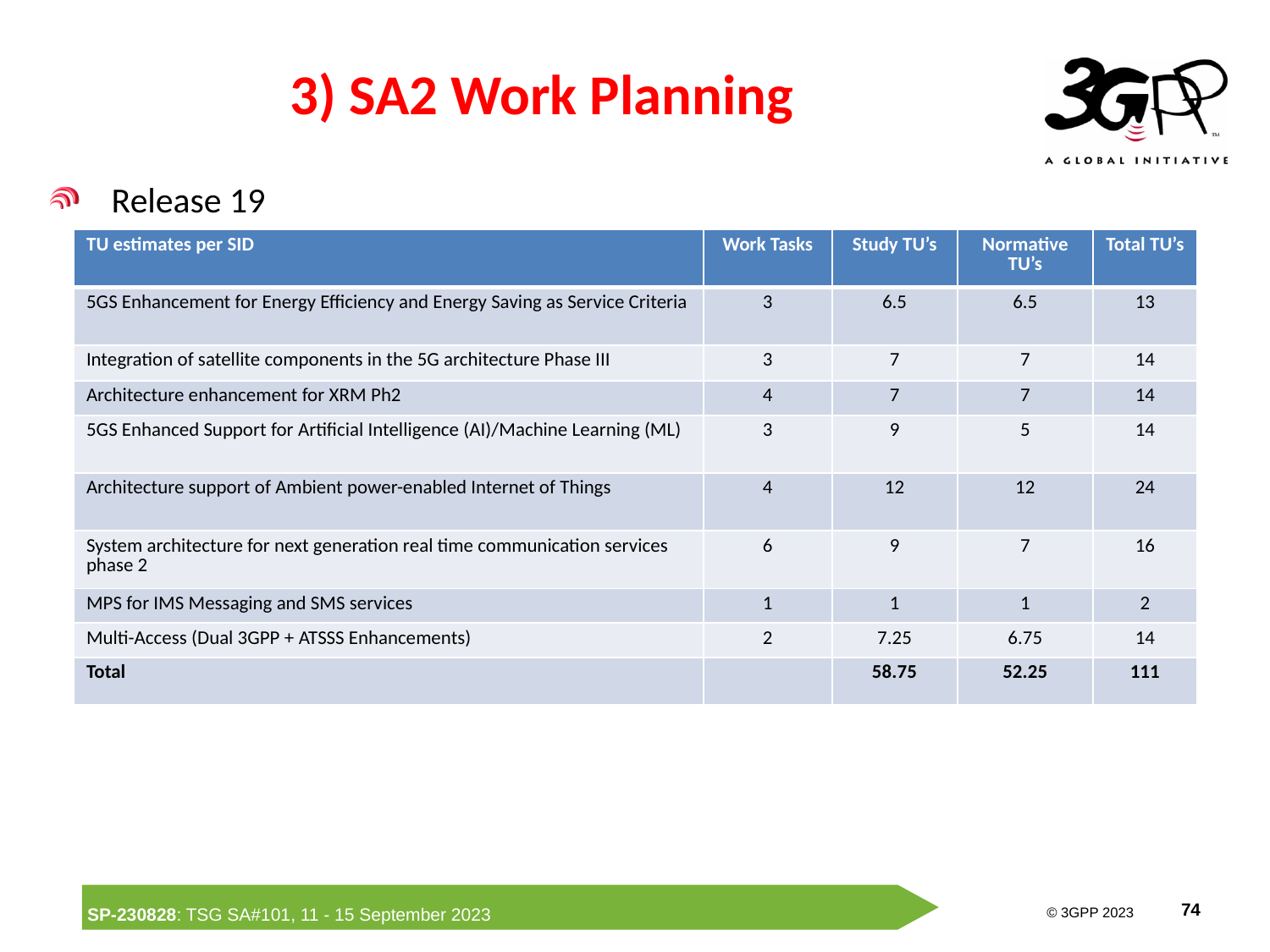

# 3) SA2 Work Planning
Release 19

Reminder of the TU budget estimate for Rel-19 endorsed in April in S2-2308264
The Max number of TUs available for Rel-19 SIs/WIs is estimated to be = 134 TUs  [< 50% for the first package]
The recommended maximum number of Rel-19 SIs/WIs = 10 - 14 SIDs/WIDs
The recommended maximum TUs for any Rel-19 SI/WI = 14 TUs

| TU estimates per SID | Work Tasks | Study TU’s | Normative TU’s | Total TU’s |
| --- | --- | --- | --- | --- |
| 5GS Enhancement for Energy Efficiency and Energy Saving as Service Criteria | 3 | 6.5 | 6.5 | 13 |
| Integration of satellite components in the 5G architecture Phase III | 3 | 7 | 7 | 14 |
| Architecture enhancement for XRM Ph2 | 4 | 7 | 7 | 14 |
| 5GS Enhanced Support for Artificial Intelligence (AI)/Machine Learning (ML) | 3 | 9 | 5 | 14 |
| Architecture support of Ambient power-enabled Internet of Things | 4 | 12 | 12 | 24 |
| System architecture for next generation real time communication services phase 2 | 6 | 9 | 7 | 16 |
| MPS for IMS Messaging and SMS services | 1 | 1 | 1 | 2 |
| Multi-Access (Dual 3GPP + ATSSS Enhancements) | 2 | 7.25 | 6.75 | 14 |
| Total |  | 58.75 | 52.25 | 111 |